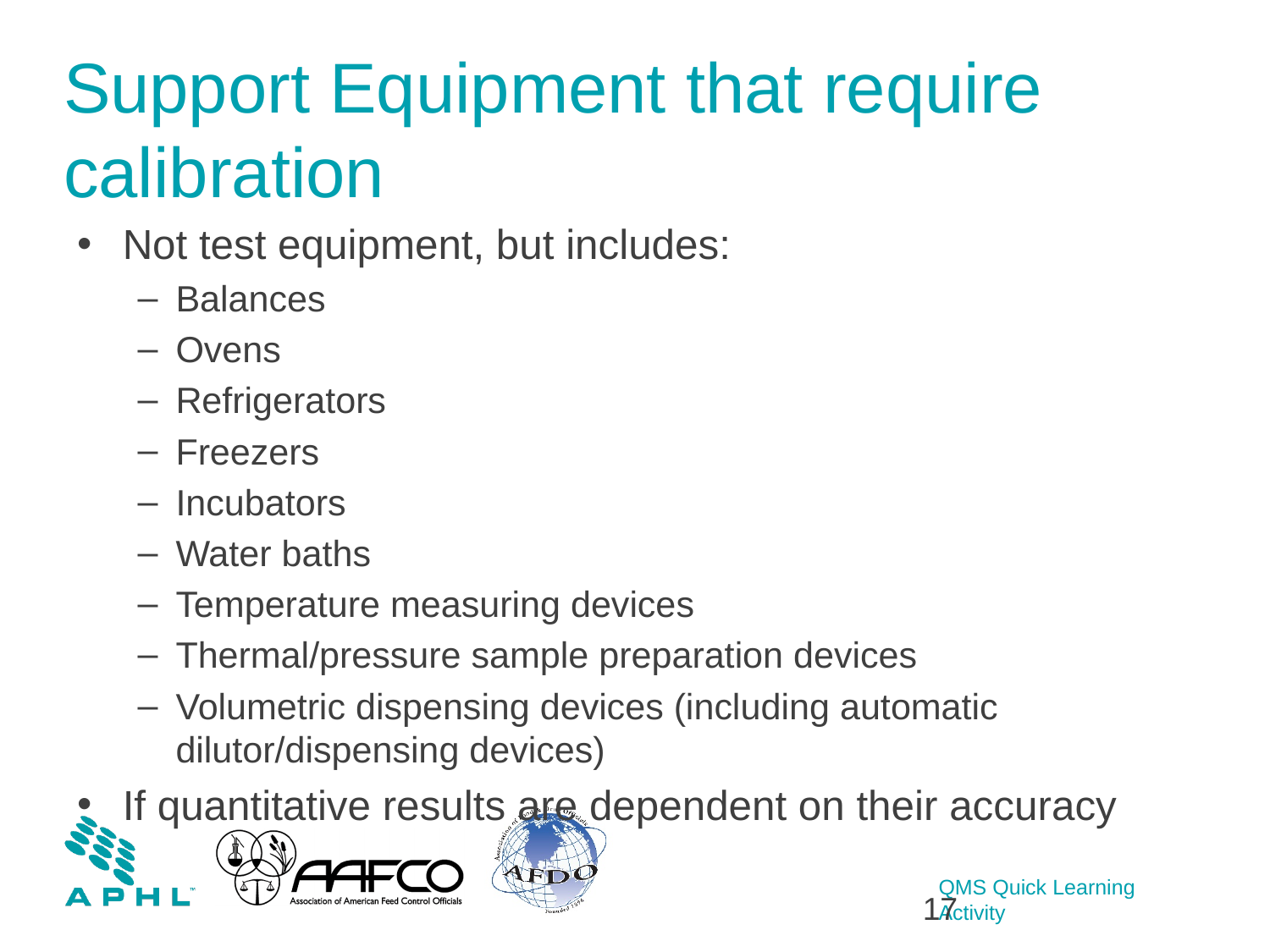

# Support Equipment that require calibration
Not test equipment, but includes:
Balances
Ovens
Refrigerators
Freezers
Incubators
Water baths
Temperature measuring devices
Thermal/pressure sample preparation devices
Volumetric dispensing devices (including automatic dilutor/dispensing devices)
If quantitative results are dependent on their accuracy
17